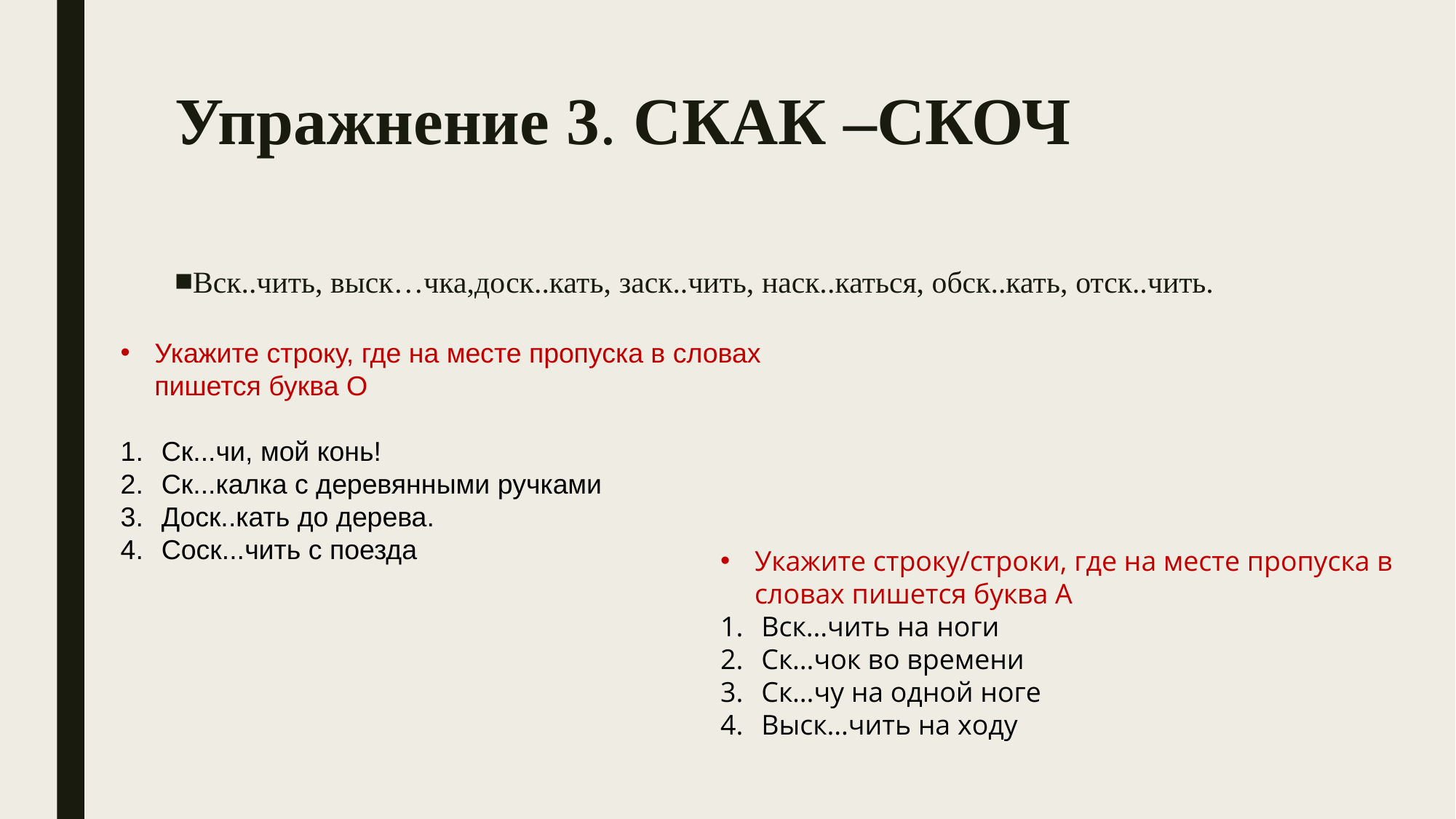

# Упражнение 3. СКАК –СКОЧ
Вск..чить, выск…чка,доск..кать, заск..чить, наск..каться, обск..кать, отск..чить.

Укажите строку, где на месте пропуска в словах пишется буква О

Ск...чи, мой конь!
Ск...калка с деревянными ручками
Доск..кать до дерева.
Соск...чить с поезда
Укажите строку/строки, где на месте пропуска в словах пишется буква А
Вск...чить на ноги
Ск...чок во времени
Ск...чу на одной ноге
Выск...чить на ходу